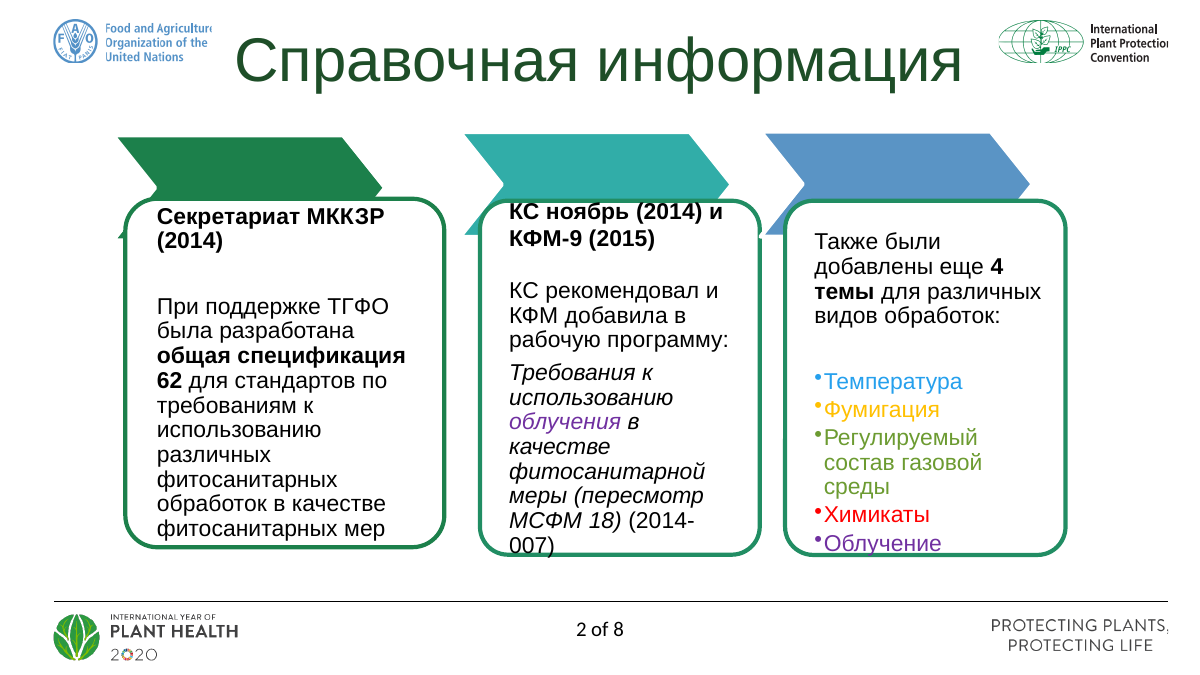

Справочная информация
Секретариат МККЗР (2014)

При поддержке ТГФО была разработана общая спецификация 62 для стандартов по требованиям к использованию различных фитосанитарных обработок в качестве фитосанитарных мер

КС ноябрь (2014) и КФМ-9 (2015)

КС рекомендовал и КФМ добавила в рабочую программу:
Требования к использованию облучения в качестве фитосанитарной меры (пересмотр МСФМ 18) (2014-007)

Также были добавлены еще 4 темы для различных видов обработок:

Температура
Фумигация
Регулируемый состав газовой среды
Химикаты
Облучение

2 of 8